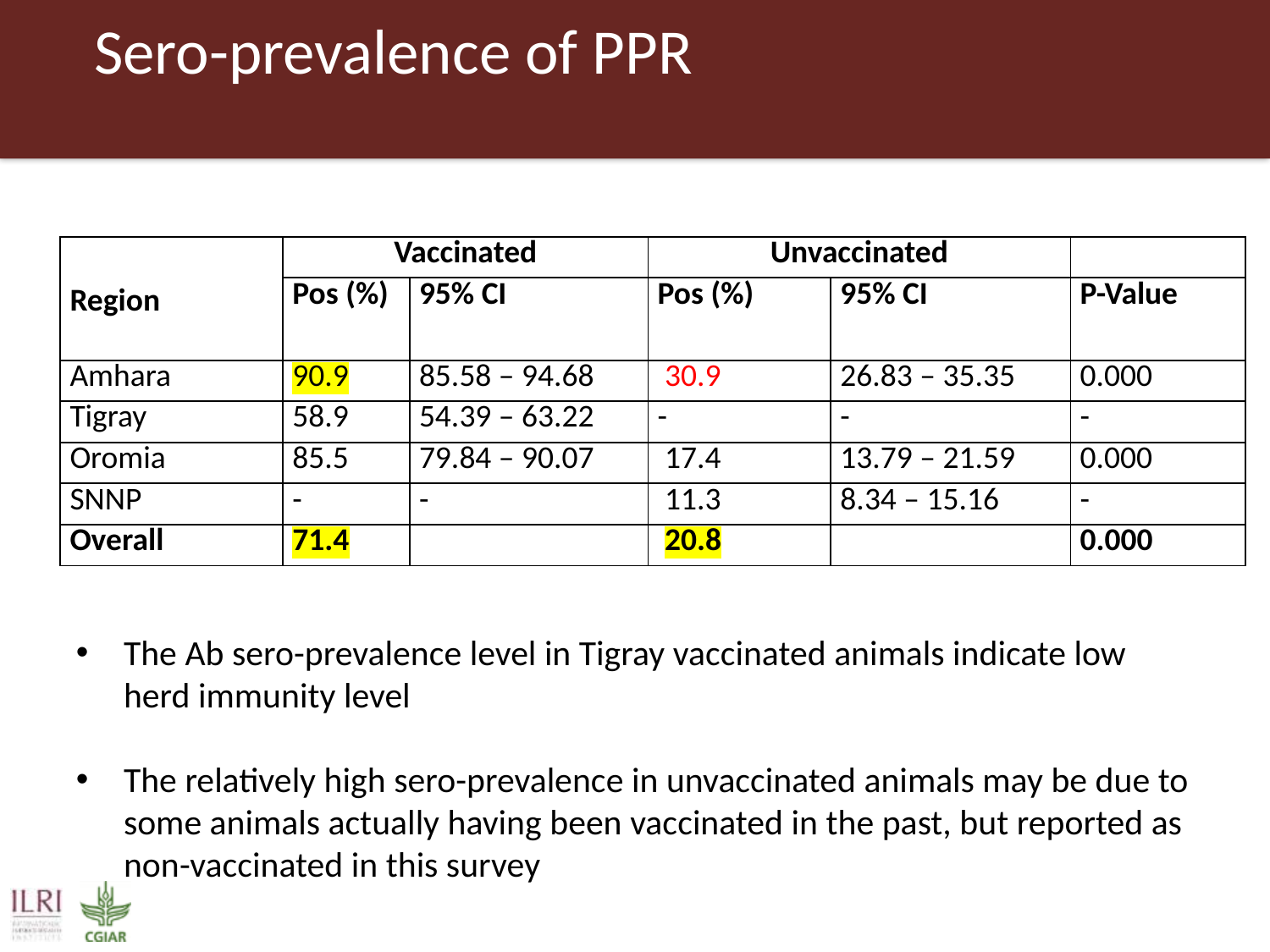

#
Sero-prevalence of PPR
| Region | Vaccinated |  | Unvaccinated |  |  |
| --- | --- | --- | --- | --- | --- |
|  | Pos (%) | 95% CI | Pos (%) | 95% CI | P-Value |
| Amhara | 90.9 | 85.58 – 94.68 | 30.9 | 26.83 – 35.35 | 0.000 |
| Tigray | 58.9 | 54.39 – 63.22 | - | - | - |
| Oromia | 85.5 | 79.84 – 90.07 | 17.4 | 13.79 – 21.59 | 0.000 |
| SNNP | - | - | 11.3 | 8.34 – 15.16 | - |
| Overall | 71.4 |  | 20.8 |  | 0.000 |
The Ab sero-prevalence level in Tigray vaccinated animals indicate low herd immunity level

The relatively high sero-prevalence in unvaccinated animals may be due to some animals actually having been vaccinated in the past, but reported as non-vaccinated in this survey